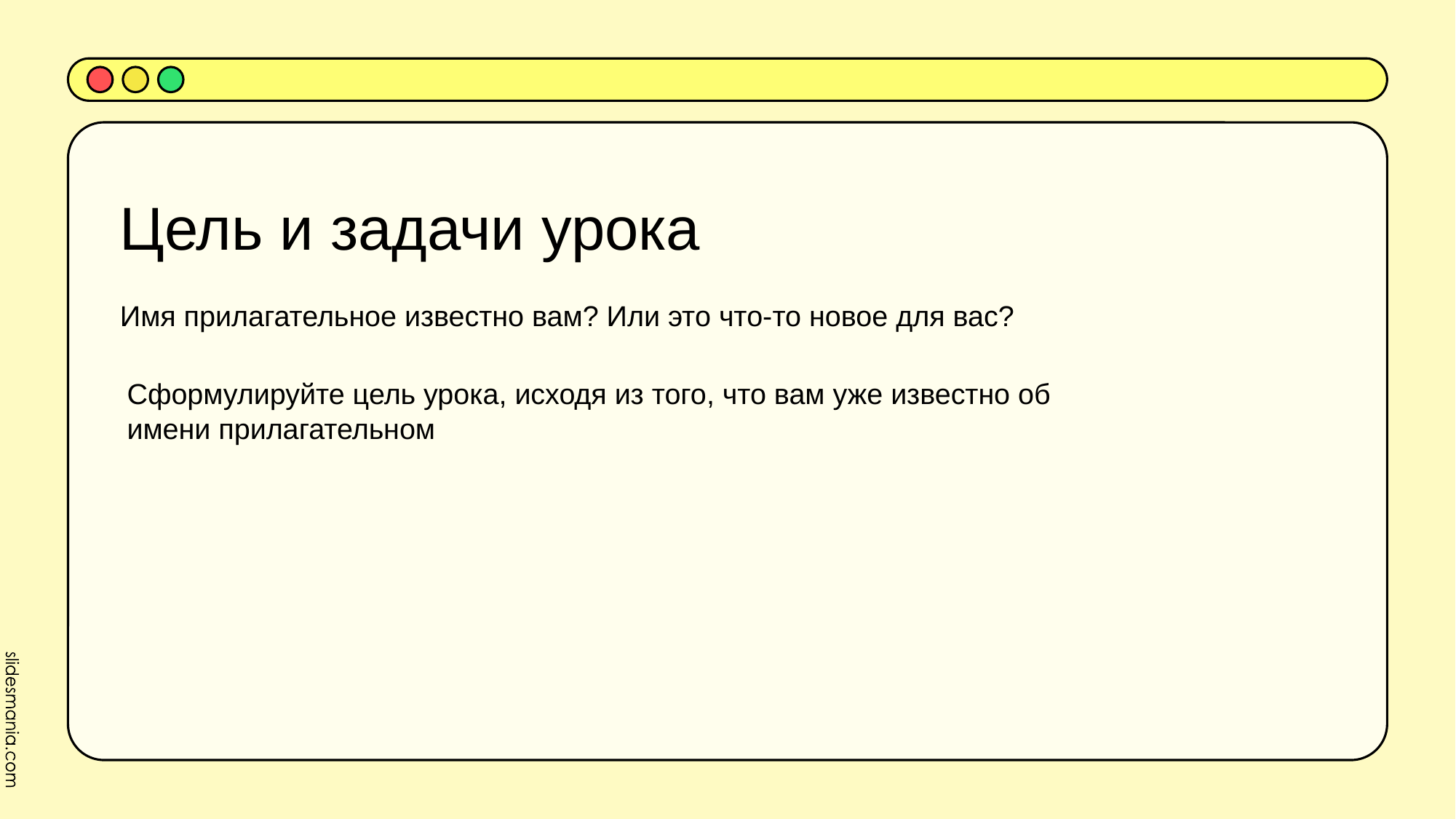

# Цель и задачи урока
Имя прилагательное известно вам? Или это что-то новое для вас?

Сформулируйте цель урока, исходя из того, что вам уже известно об имени прилагательном